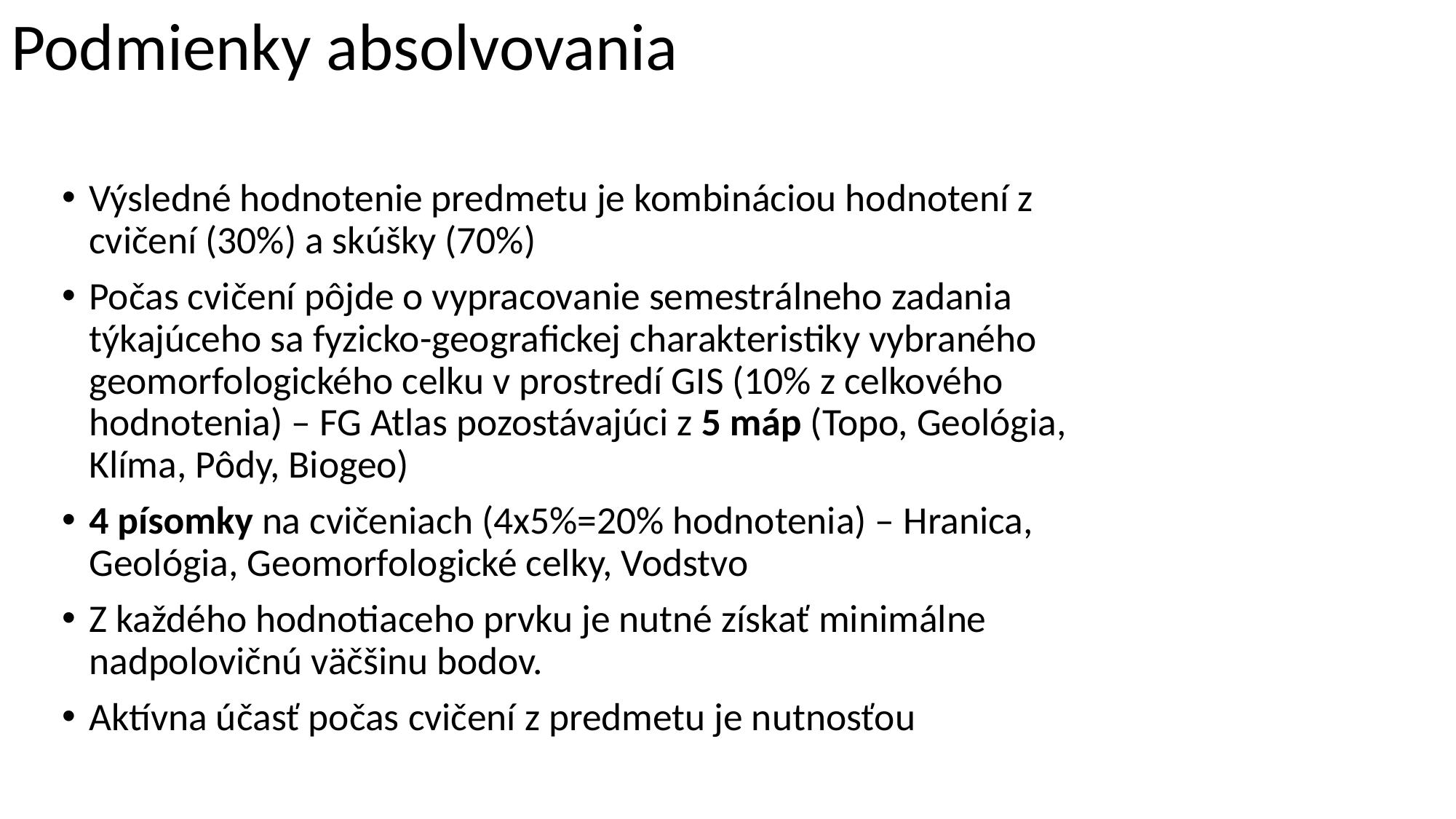

# Podmienky absolvovania

Výsledné hodnotenie predmetu je kombináciou hodnotení z cvičení (30%) a skúšky (70%)
Počas cvičení pôjde o vypracovanie semestrálneho zadania týkajúceho sa fyzicko-geografickej charakteristiky vybraného geomorfologického celku v prostredí GIS (10% z celkového hodnotenia) – FG Atlas pozostávajúci z 5 máp (Topo, Geológia, Klíma, Pôdy, Biogeo)
4 písomky na cvičeniach (4x5%=20% hodnotenia) – Hranica, Geológia, Geomorfologické celky, Vodstvo
Z každého hodnotiaceho prvku je nutné získať minimálne nadpolovičnú väčšinu bodov.
Aktívna účasť počas cvičení z predmetu je nutnosťou